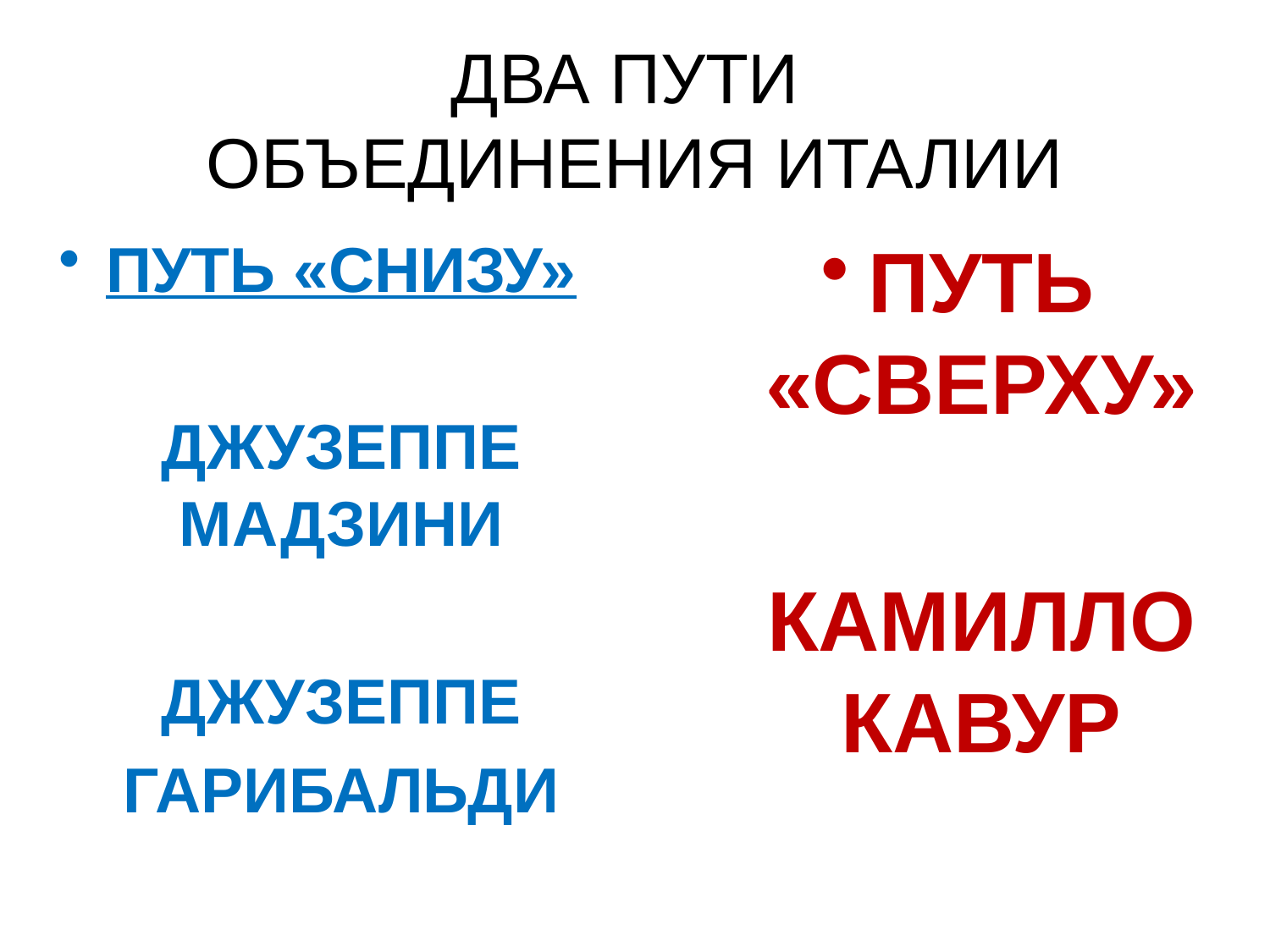

# ДВА ПУТИ ОБЪЕДИНЕНИЯ ИТАЛИИ
ПУТЬ «СНИЗУ»

	ДЖУЗЕППЕ МАДЗИНИ

	ДЖУЗЕППЕ
	ГАРИБАЛЬДИ
ПУТЬ «СВЕРХУ»

	КАМИЛЛО КАВУР